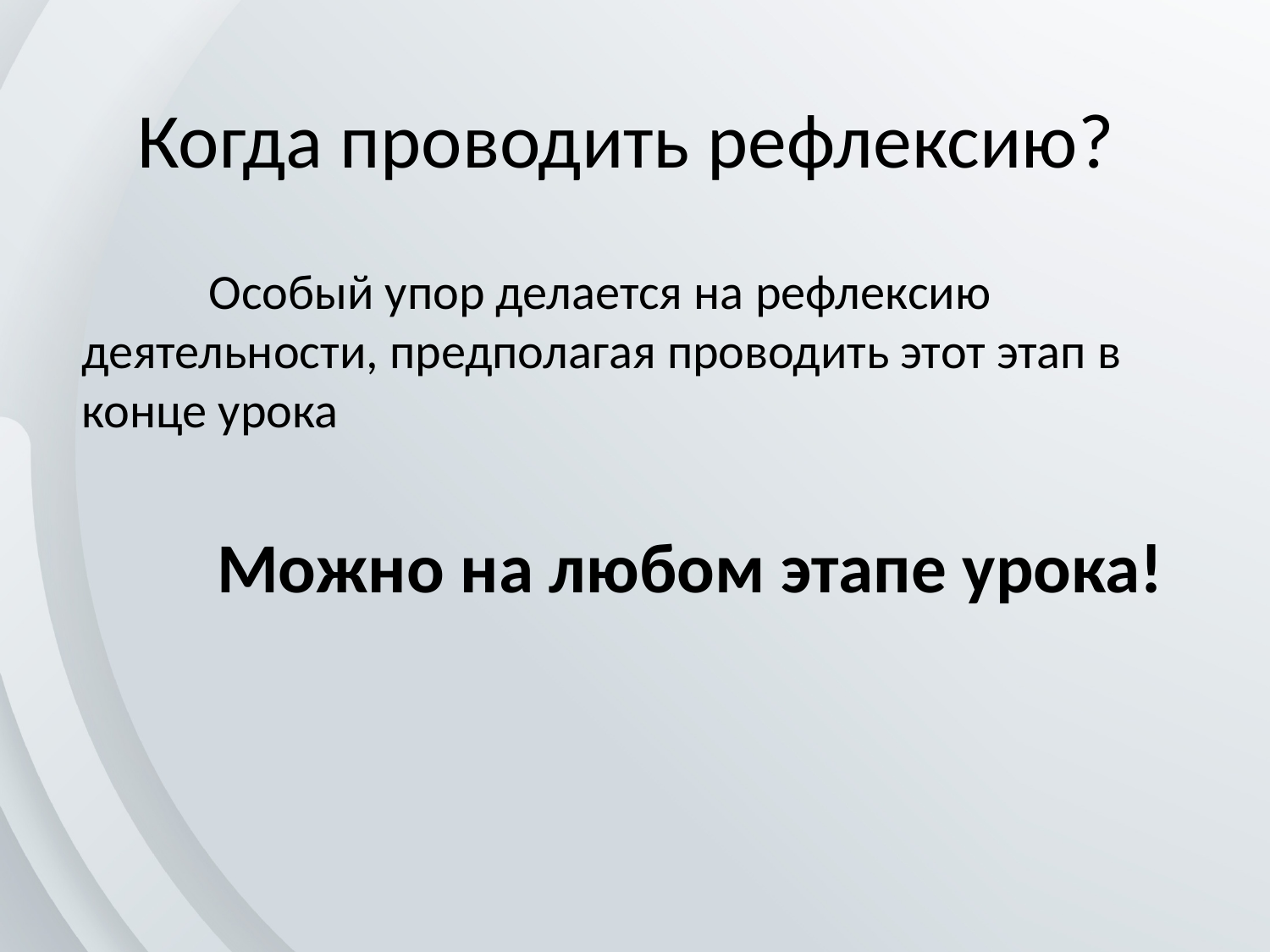

# Когда проводить рефлексию?
	Особый упор делается на рефлексию деятельности, предполагая проводить этот этап в конце урока
	Можно на любом этапе урока!